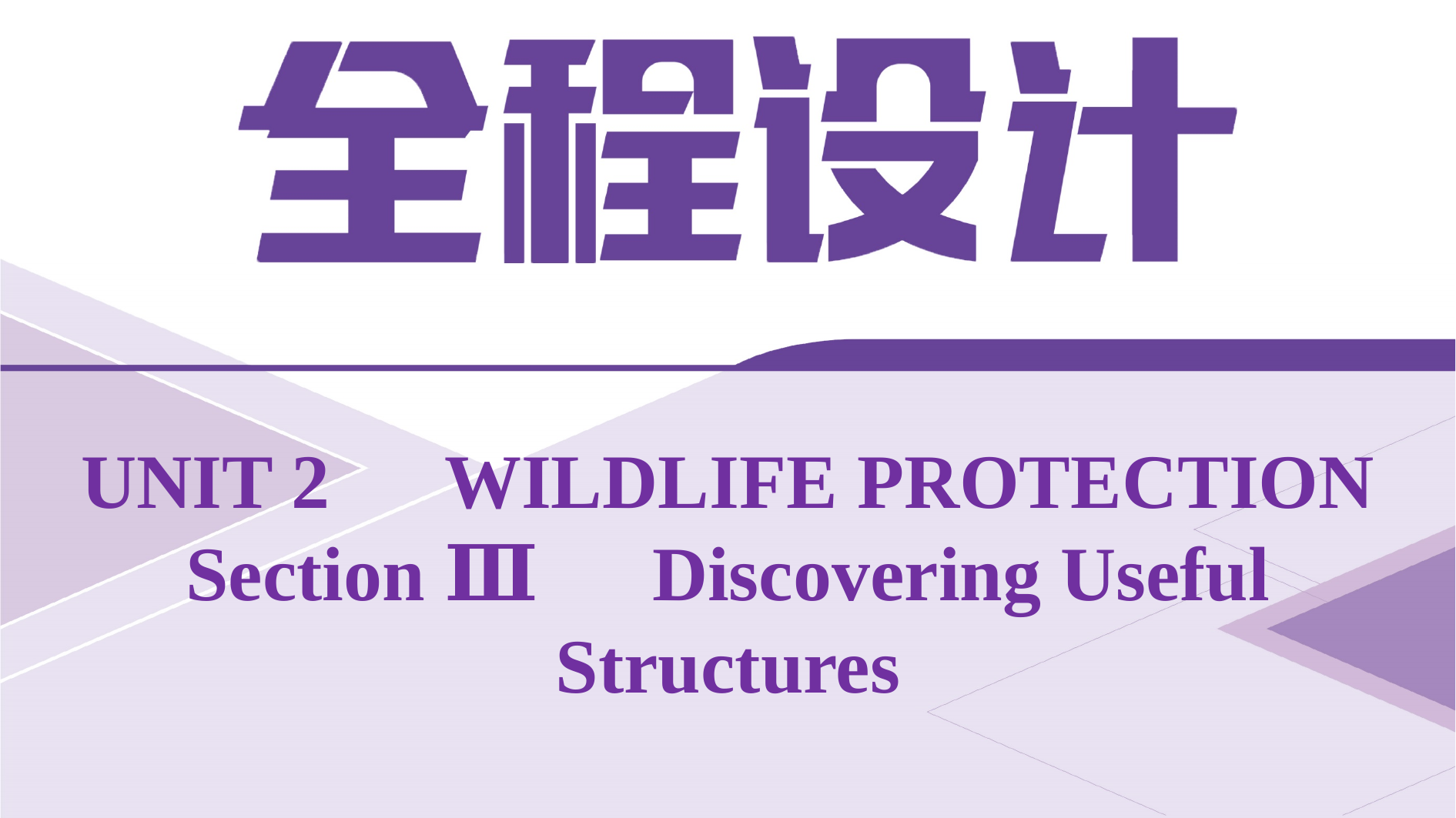

UNIT 2　WILDLIFE PROTECTION
Section Ⅲ　Discovering Useful Structures